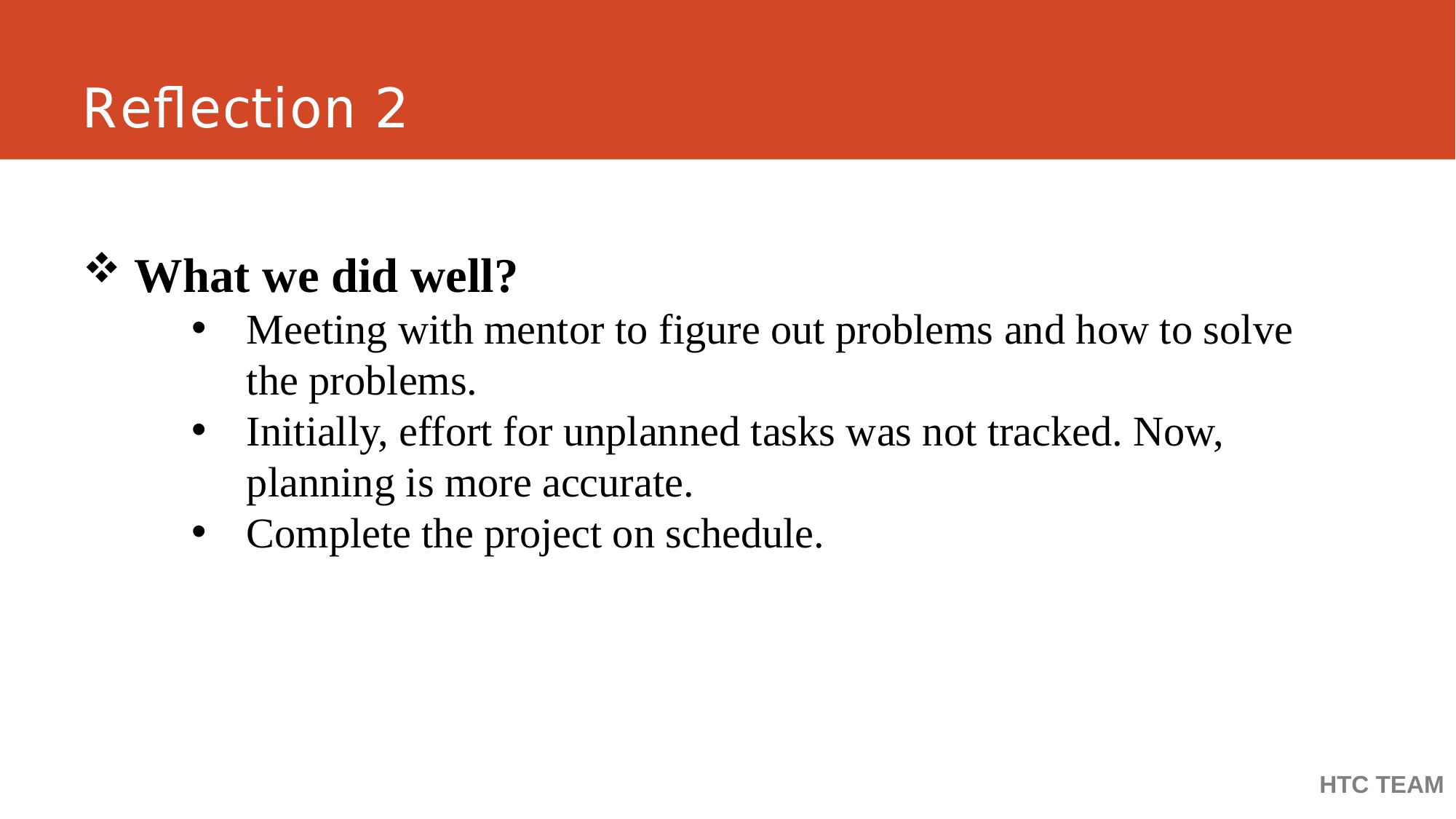

# Reflection 2
 What we did well?
Meeting with mentor to figure out problems and how to solve the problems.
Initially, effort for unplanned tasks was not tracked. Now, planning is more accurate.
Complete the project on schedule.
HTC TEAM